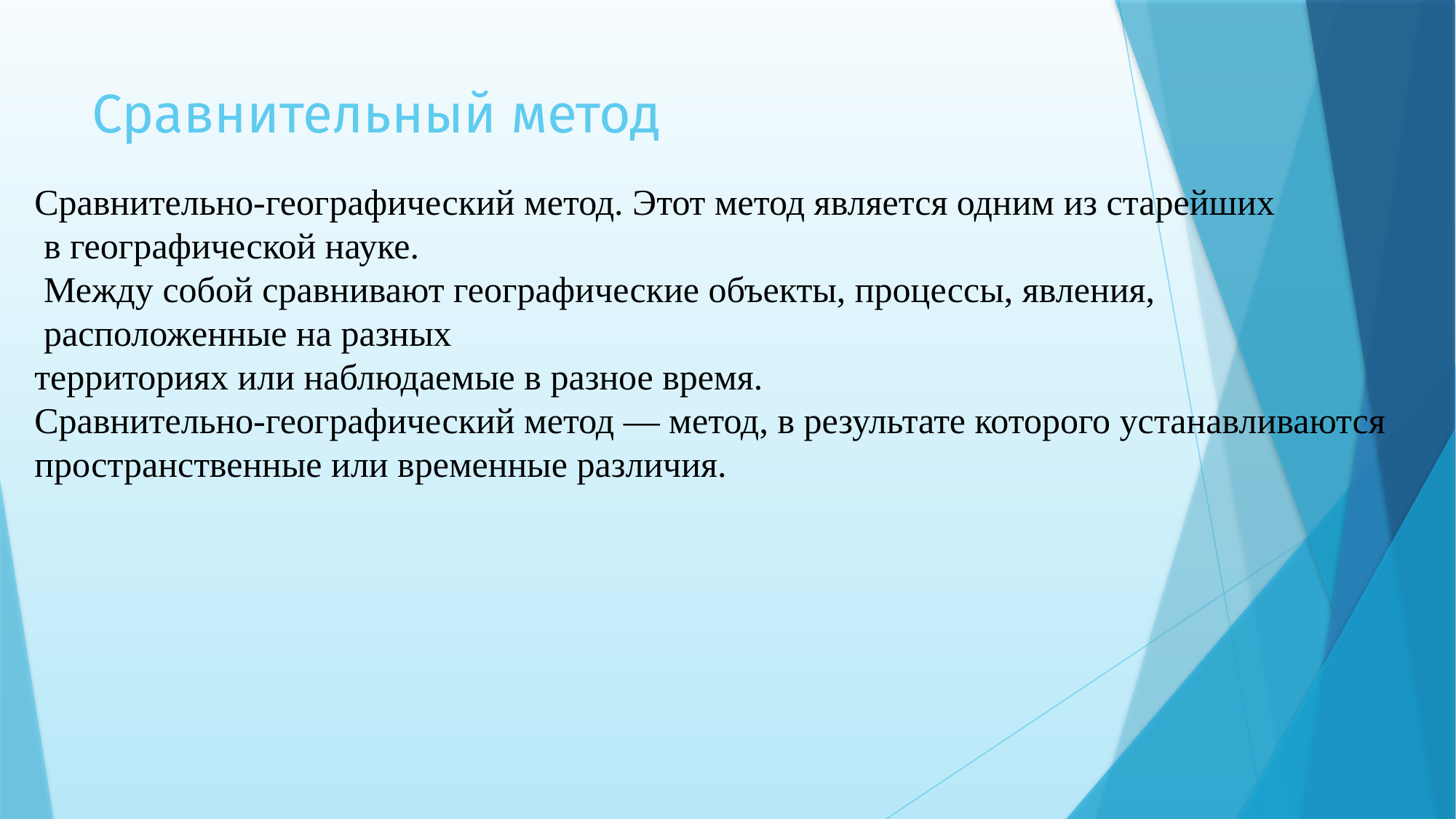

# Сравнительный метод
Сравнительно-географический метод. Этот метод является одним из старейших
 в географической науке.
 Между собой сравнивают географические объекты, процессы, явления,
 расположенные на разных
территориях или наблюдаемые в разное время.
Сравнительно-географический метод — метод, в результате которого устанавливаются
пространственные или временные различия.